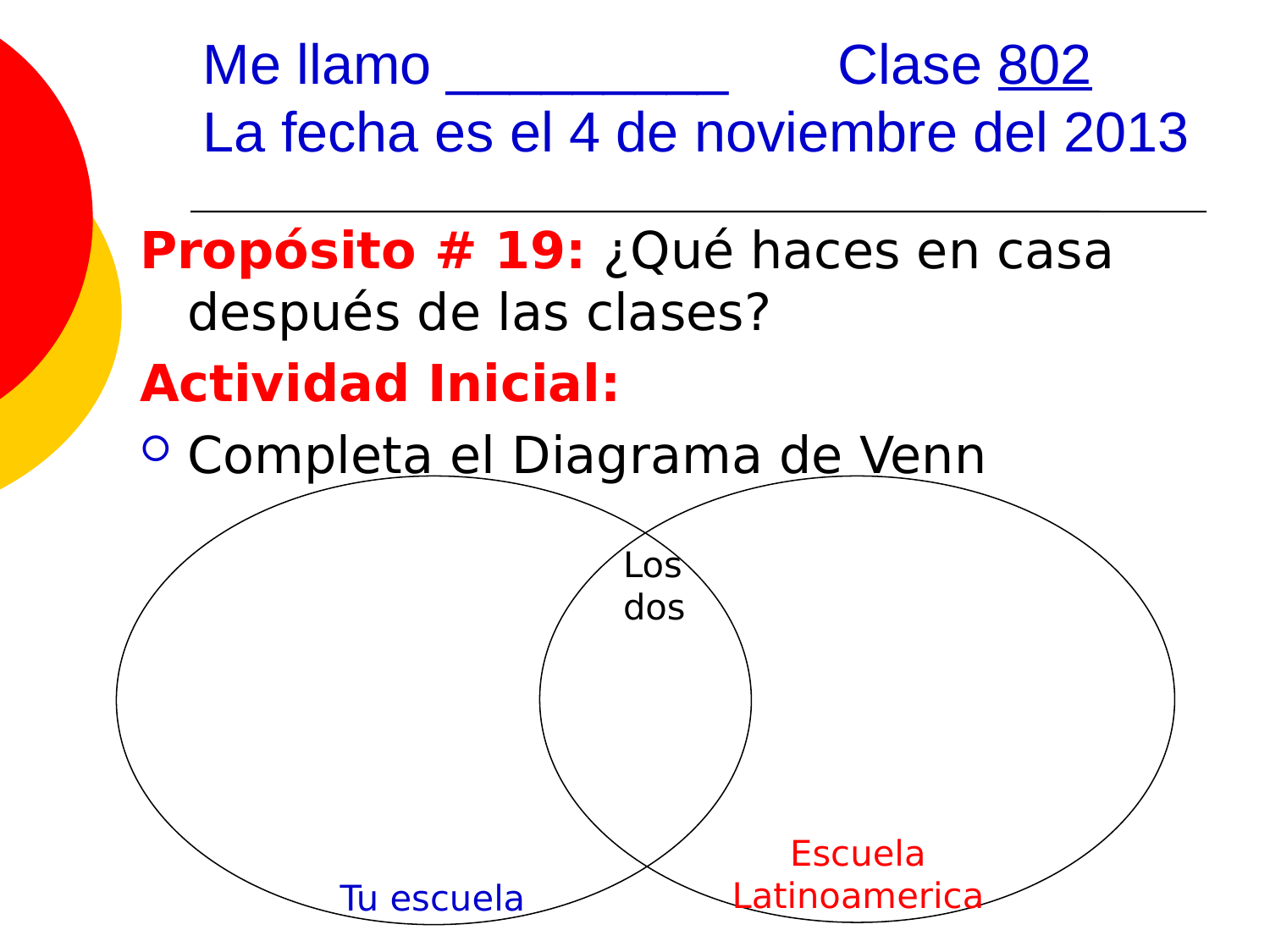

# Me llamo _________	Clase 802 La fecha es el 4 de noviembre del 2013
Propósito # 19: ¿Qué haces en casa después de las clases?
Actividad Inicial:
Completa el Diagrama de Venn

Los
dos
Escuela
Latinoamerica
Tu escuela